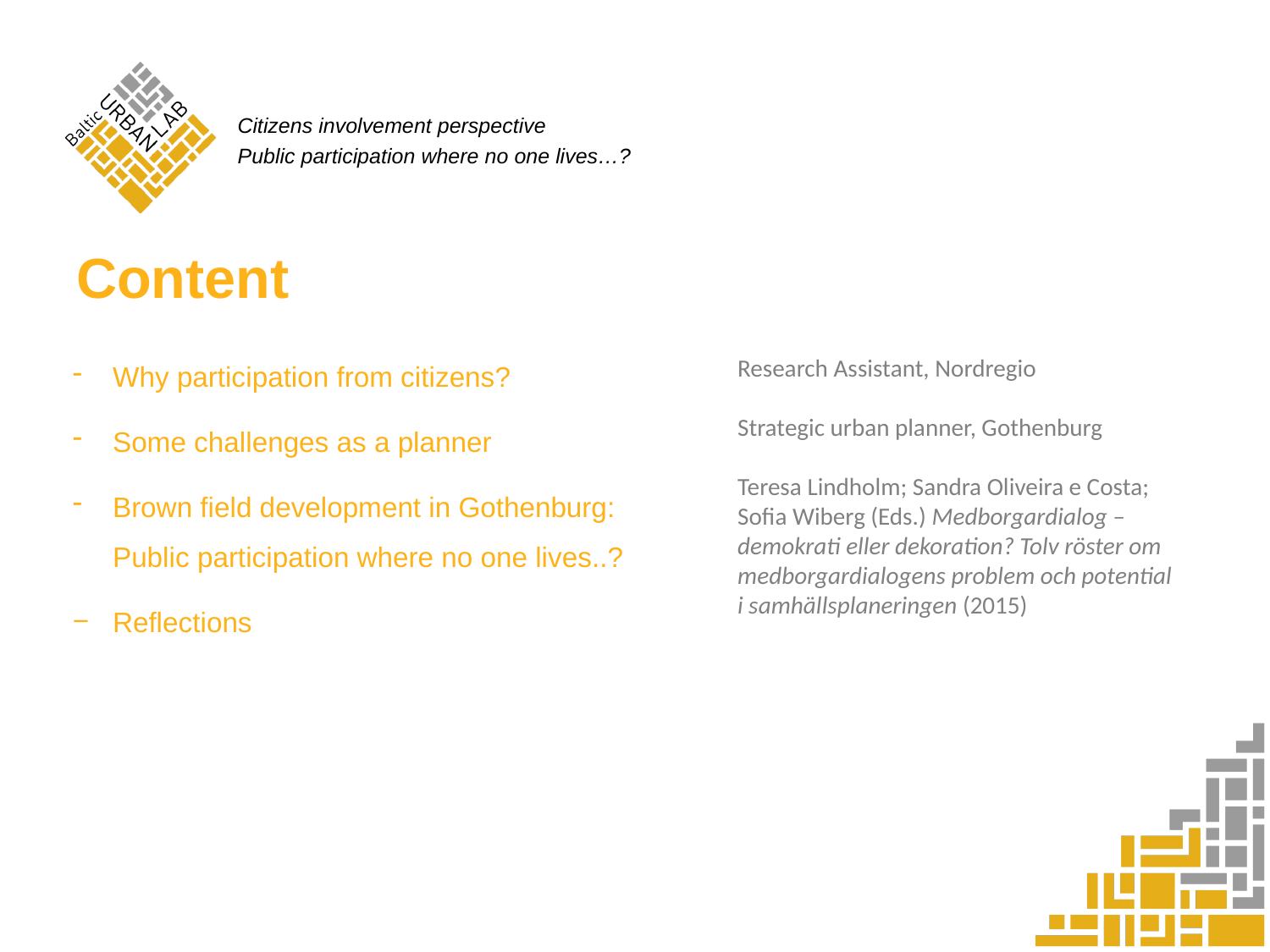

Citizens involvement perspective
Public participation where no one lives…?

# Content
Why participation from citizens?
Some challenges as a planner
Brown field development in Gothenburg: Public participation where no one lives..?
Reflections
Research Assistant, Nordregio

Strategic urban planner, Gothenburg

Teresa Lindholm; Sandra Oliveira e Costa; Sofia Wiberg (Eds.) Medborgardialog – demokrati eller dekoration? Tolv röster om medborgardialogens problem och potential i samhällsplaneringen (2015)